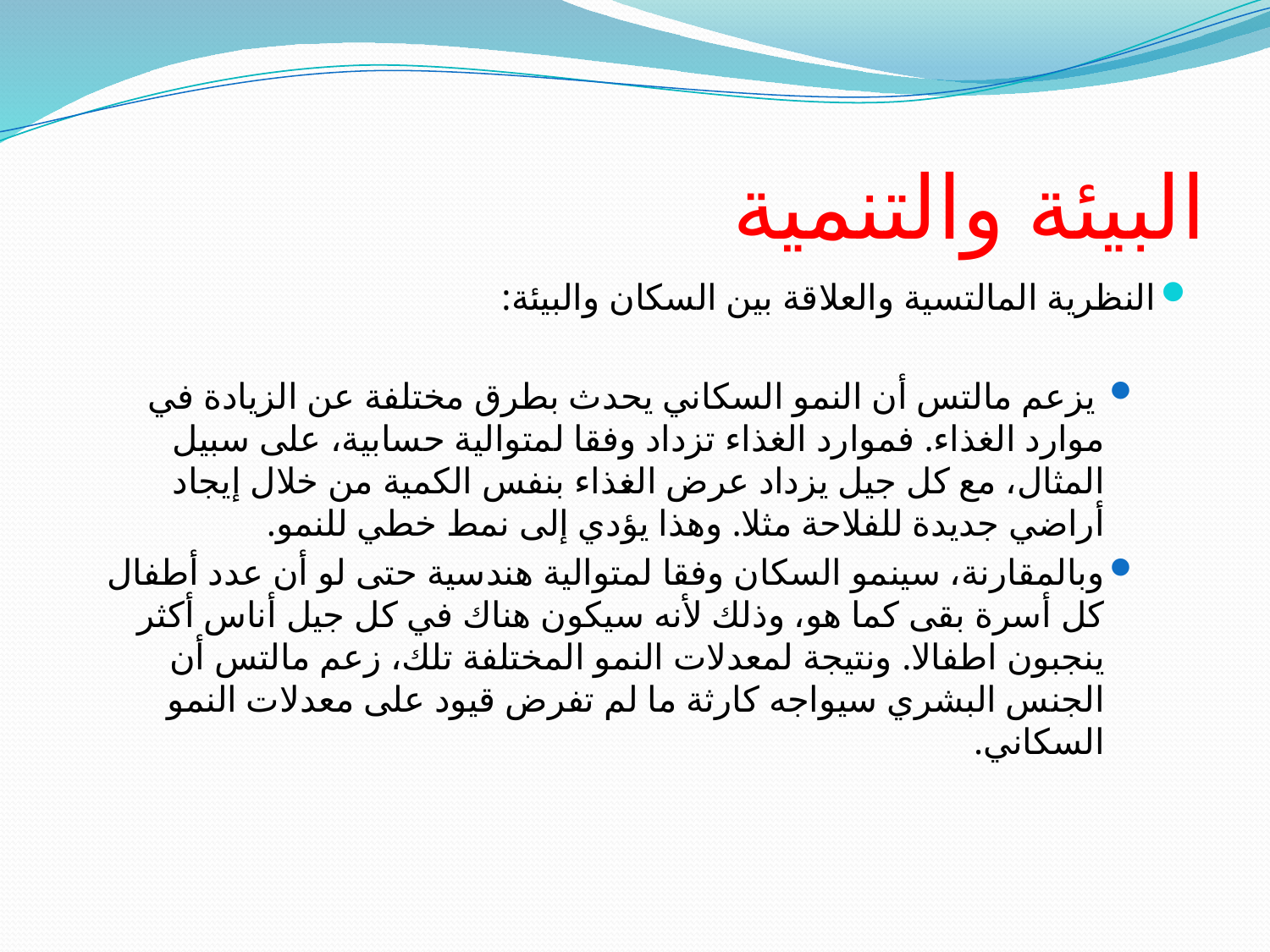

# البيئة والتنمية
النظرية المالتسية والعلاقة بين السكان والبيئة:

 يزعم مالتس أن النمو السكاني يحدث بطرق مختلفة عن الزيادة في موارد الغذاء. فموارد الغذاء تزداد وفقا لمتوالية حسابية، على سبيل المثال، مع كل جيل يزداد عرض الغذاء بنفس الكمية من خلال إيجاد أراضي جديدة للفلاحة مثلا. وهذا يؤدي إلى نمط خطي للنمو.
وبالمقارنة، سينمو السكان وفقا لمتوالية هندسية حتى لو أن عدد أطفال كل أسرة بقى كما هو، وذلك لأنه سيكون هناك في كل جيل أناس أكثر ينجبون اطفالا. ونتيجة لمعدلات النمو المختلفة تلك، زعم مالتس أن الجنس البشري سيواجه كارثة ما لم تفرض قيود على معدلات النمو السكاني.